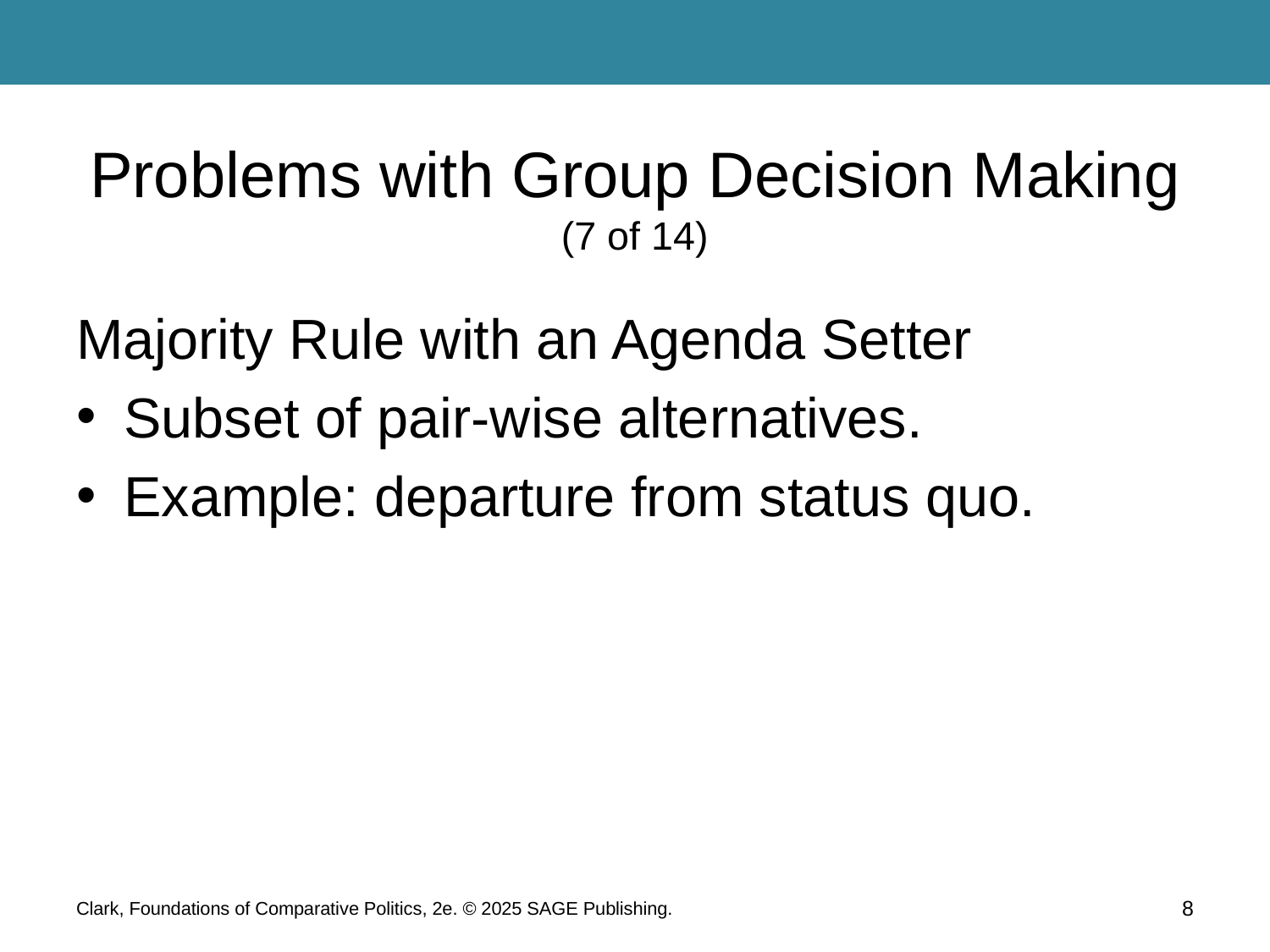

# Problems with Group Decision Making (7 of 14)
Majority Rule with an Agenda Setter
Subset of pair-wise alternatives.
Example: departure from status quo.
Clark, Foundations of Comparative Politics, 2e. © 2025 SAGE Publishing.
8